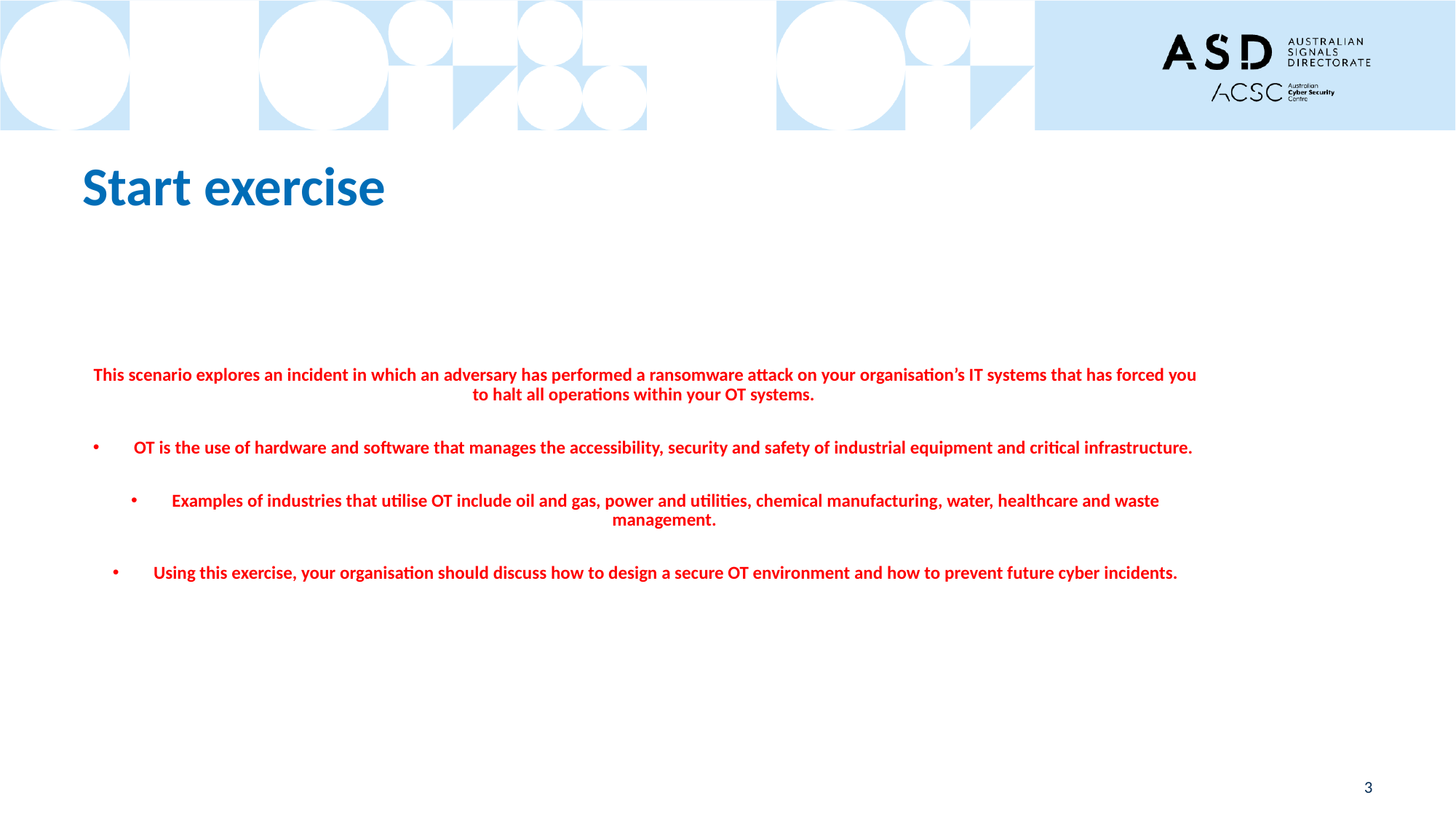

# Start exercise
This scenario explores an incident in which an adversary has performed a ransomware attack on your organisation’s IT systems that has forced you to halt all operations within your OT systems.
OT is the use of hardware and software that manages the accessibility, security and safety of industrial equipment and critical infrastructure.
Examples of industries that utilise OT include oil and gas, power and utilities, chemical manufacturing, water, healthcare and waste management.
Using this exercise, your organisation should discuss how to design a secure OT environment and how to prevent future cyber incidents.
3